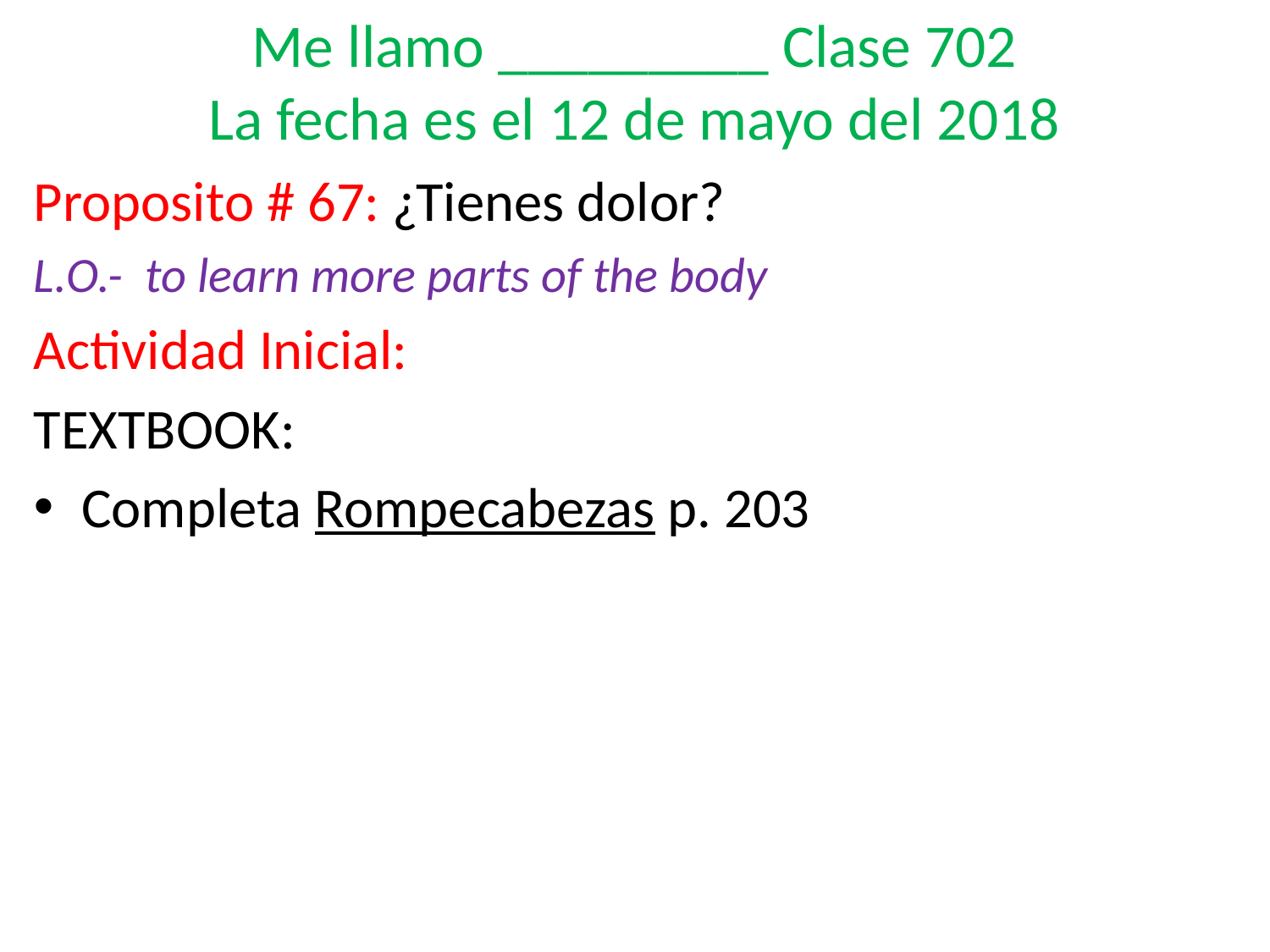

# Me llamo _________ Clase 702 La fecha es el 12 de mayo del 2018
Proposito # 67: ¿Tienes dolor?
L.O.-  to learn more parts of the body
Actividad Inicial:
TEXTBOOK:
Completa Rompecabezas p. 203